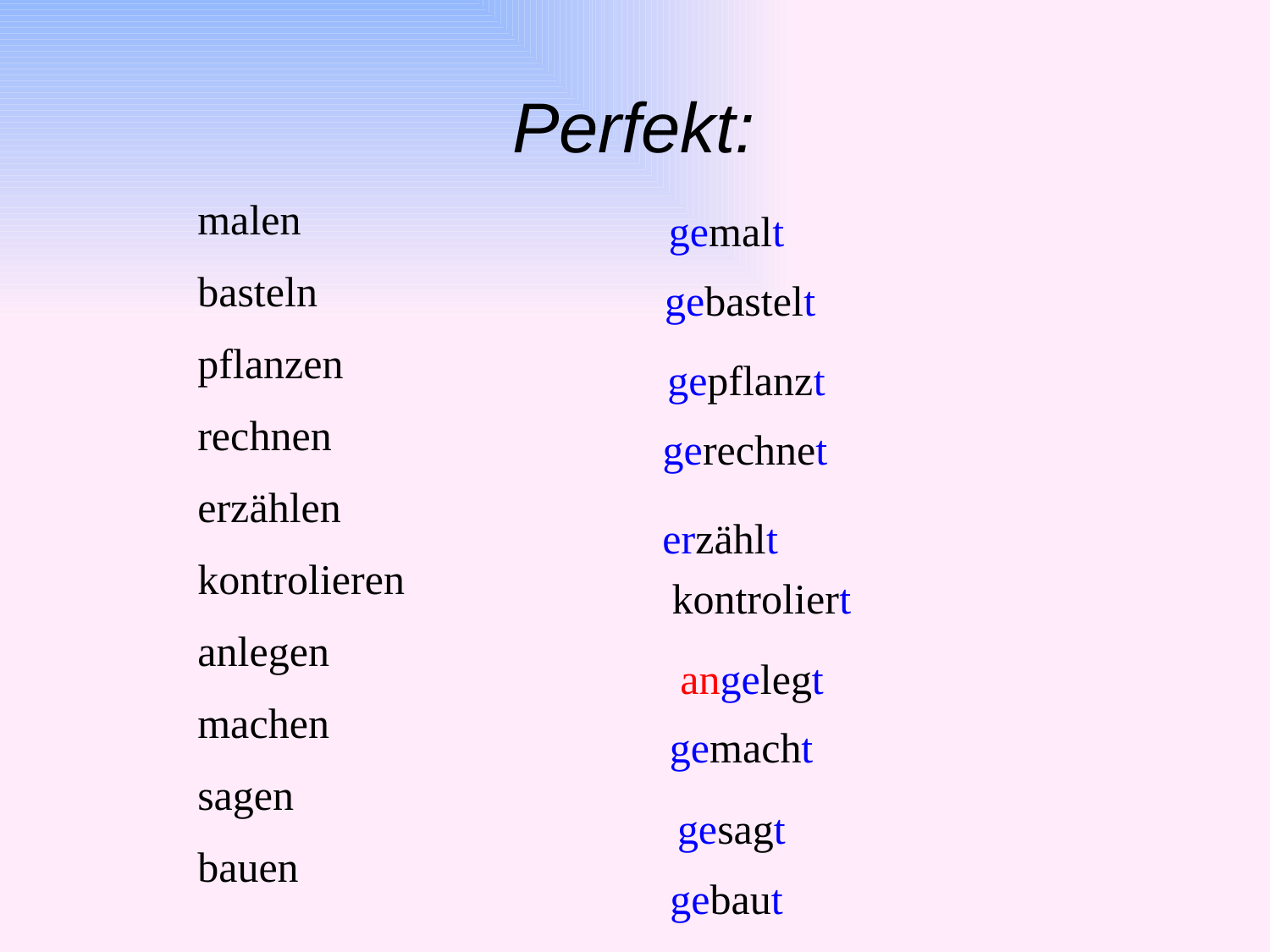

Perfekt:
malen
basteln
pflanzen
rechnen
erzählen
kontrolieren
anlegen
machen
sagen
bauen
gemalt
gebastelt

gepflanzt
gerechnet
erzählt
kontroliert
angelegt
gemacht
gesagt
gebaut